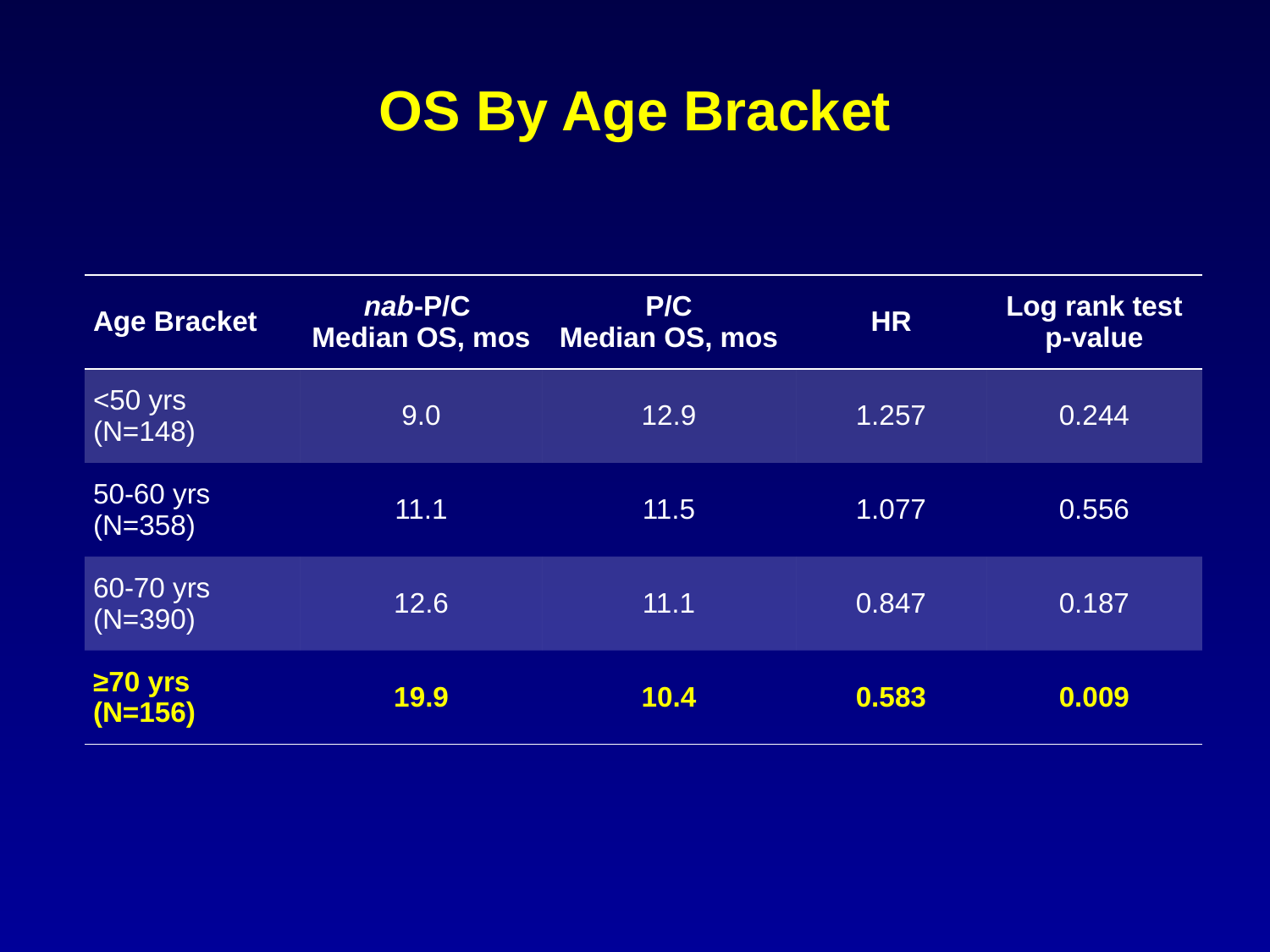

# OS By Age Bracket
| Age Bracket | nab-P/C Median OS, mos | P/C Median OS, mos | HR | Log rank test p-value |
| --- | --- | --- | --- | --- |
| <50 yrs (N=148) | 9.0 | 12.9 | 1.257 | 0.244 |
| 50-60 yrs (N=358) | 11.1 | 11.5 | 1.077 | 0.556 |
| 60-70 yrs (N=390) | 12.6 | 11.1 | 0.847 | 0.187 |
| ≥70 yrs (N=156) | 19.9 | 10.4 | 0.583 | 0.009 |